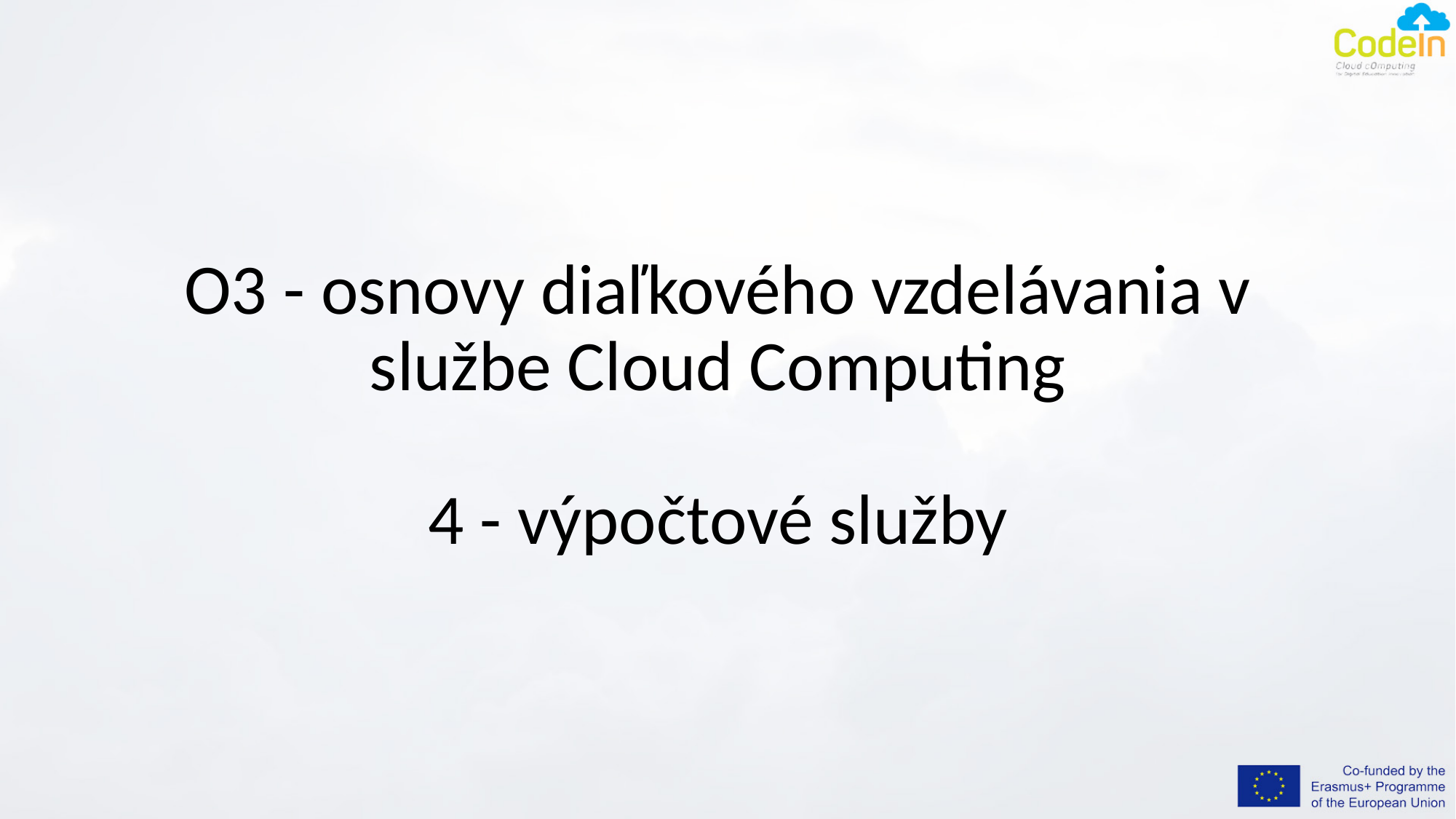

# O3 - osnovy diaľkového vzdelávania v službe Cloud Computing 4 - výpočtové služby